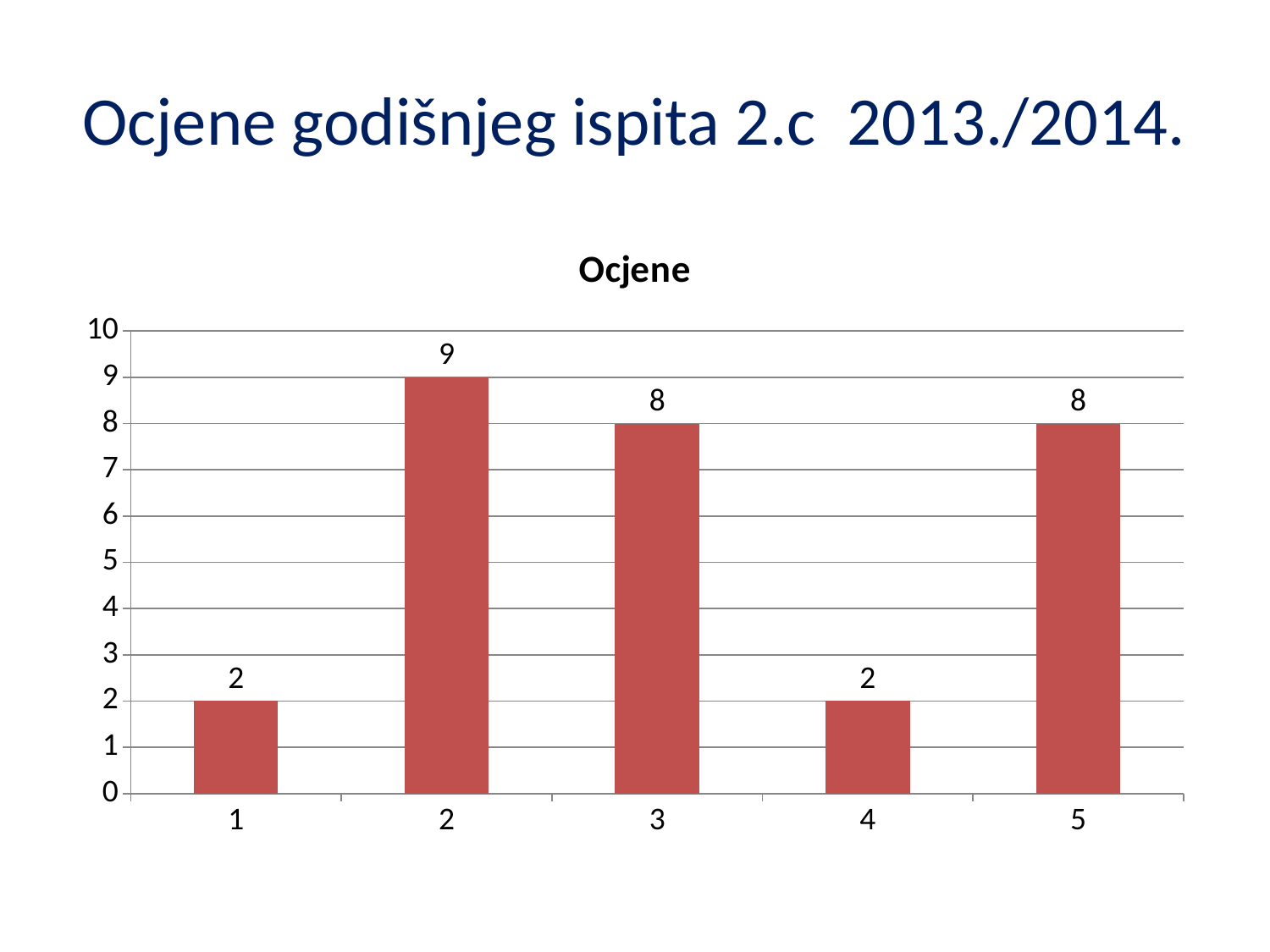

# Ocjene godišnjeg ispita 2.c  2013./2014.

### Chart:

| Category | Ocjene |
|---|---|
| 1 | 2.0 |
| 2 | 9.0 |
| 3 | 8.0 |
| 4 | 2.0 |
| 5 | 8.0 |